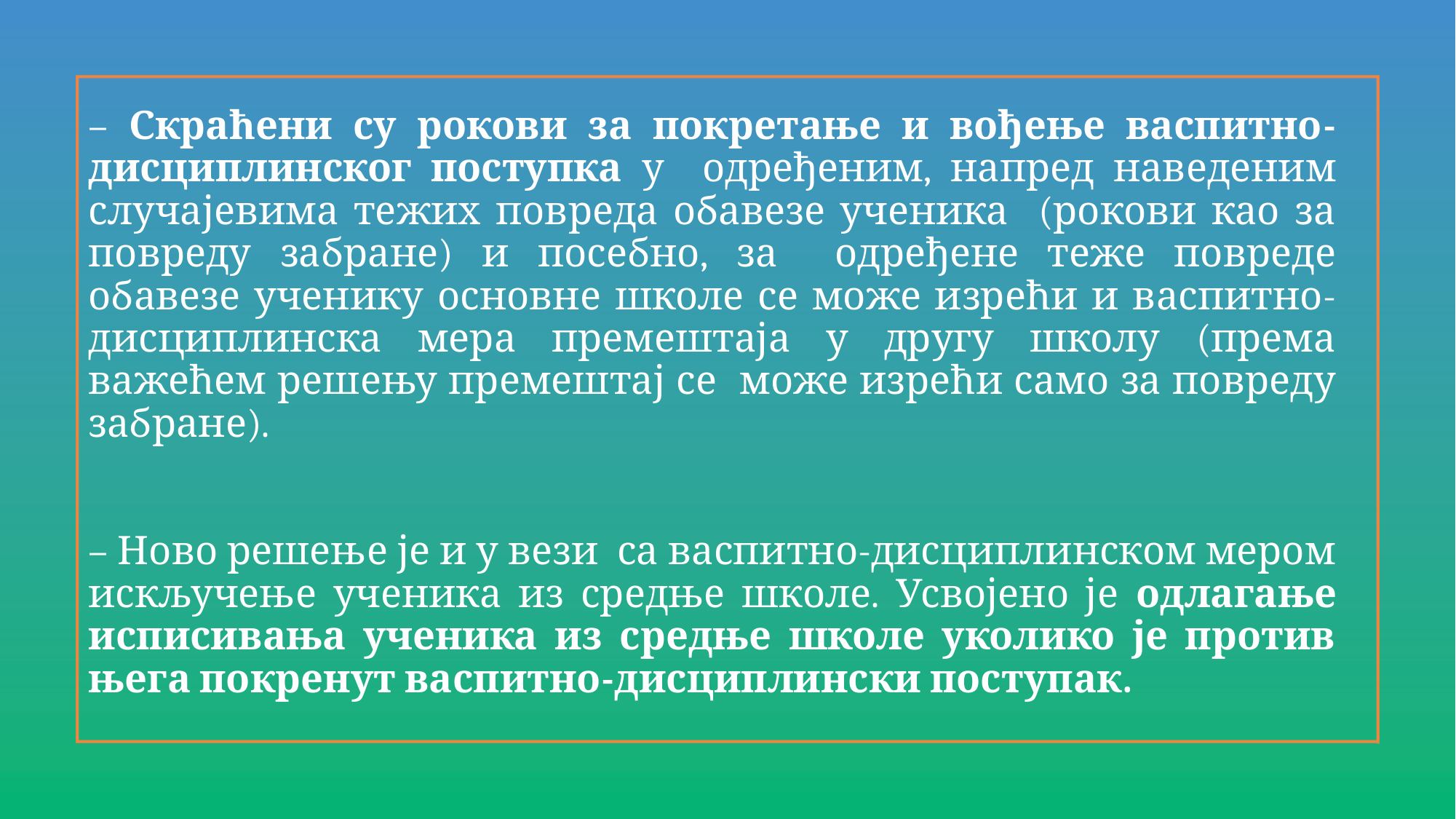

# – Скраћени су рокови за покретање и вођење васпитно-дисциплинског поступка у  одређеним, напред наведеним случајевима тежих повреда обавезе ученика  (рокови као за повреду забране) и посебно, за  одређене теже повреде обавезе ученику основне школе се може изрећи и васпитно-дисциплинска мера премештаја у другу школу (према важећем решењу премештај се  може изрећи само за повреду забране). – Ново решење је и у вези  са васпитно-дисциплинском мером искључење ученика из средње школе. Усвојено је одлагање исписивања ученика из средње школе уколико је против њега покренут васпитно-дисциплински поступак.